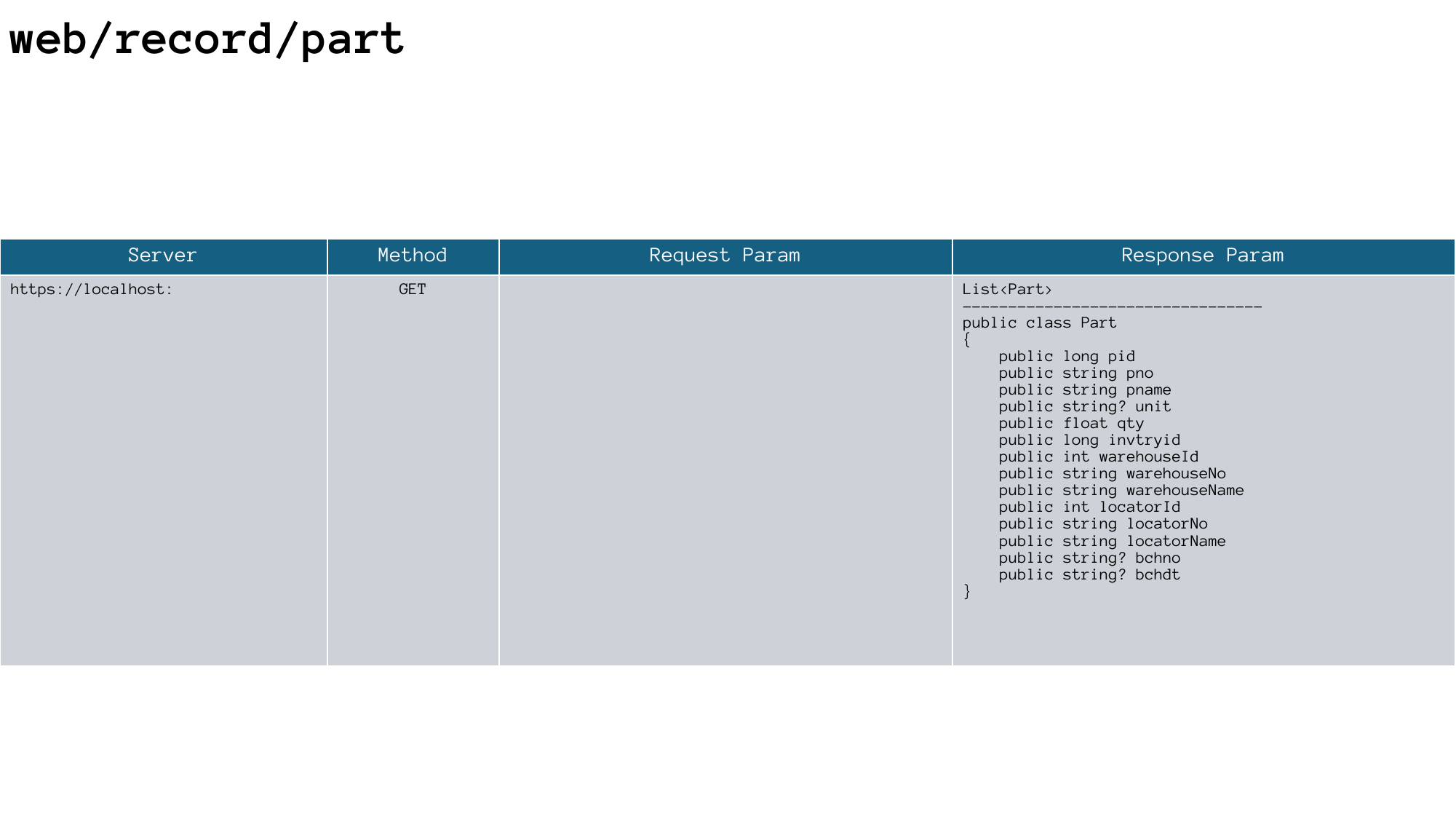

web/record/part
| Server | Method | Request Param | Response Param |
| --- | --- | --- | --- |
| https://localhost: | GET |  | List<Part> --------------------------------- public class Part { public long pid public string pno public string pname public string? unit public float qty public long invtryid public int warehouseId public string warehouseNo public string warehouseName public int locatorId public string locatorNo public string locatorName public string? bchno public string? bchdt } |